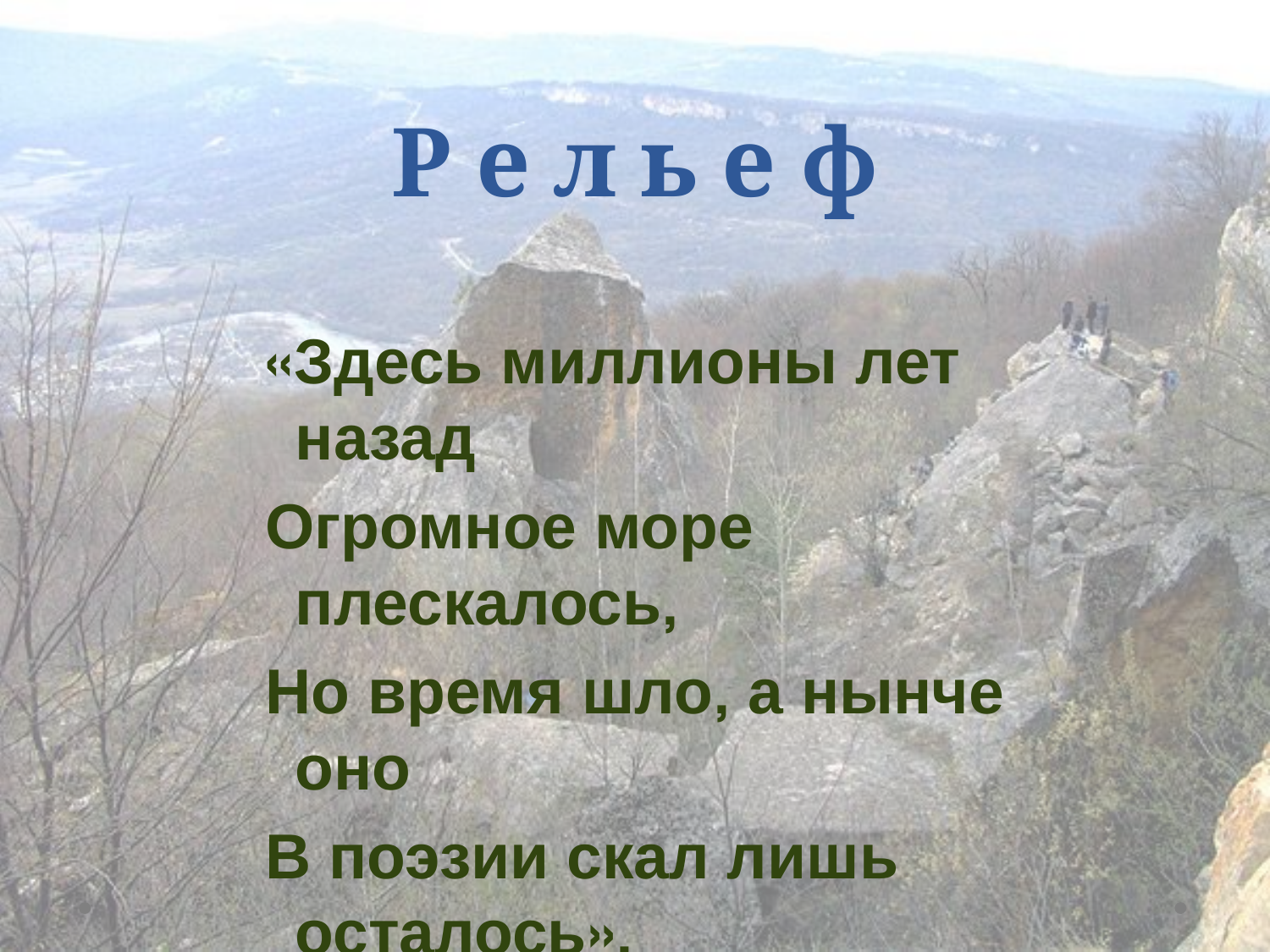

# Р е л ь е ф
 «Здесь миллионы лет назад
 Огромное море плескалось,
 Но время шло, а нынче оно
 В поэзии скал лишь осталось».